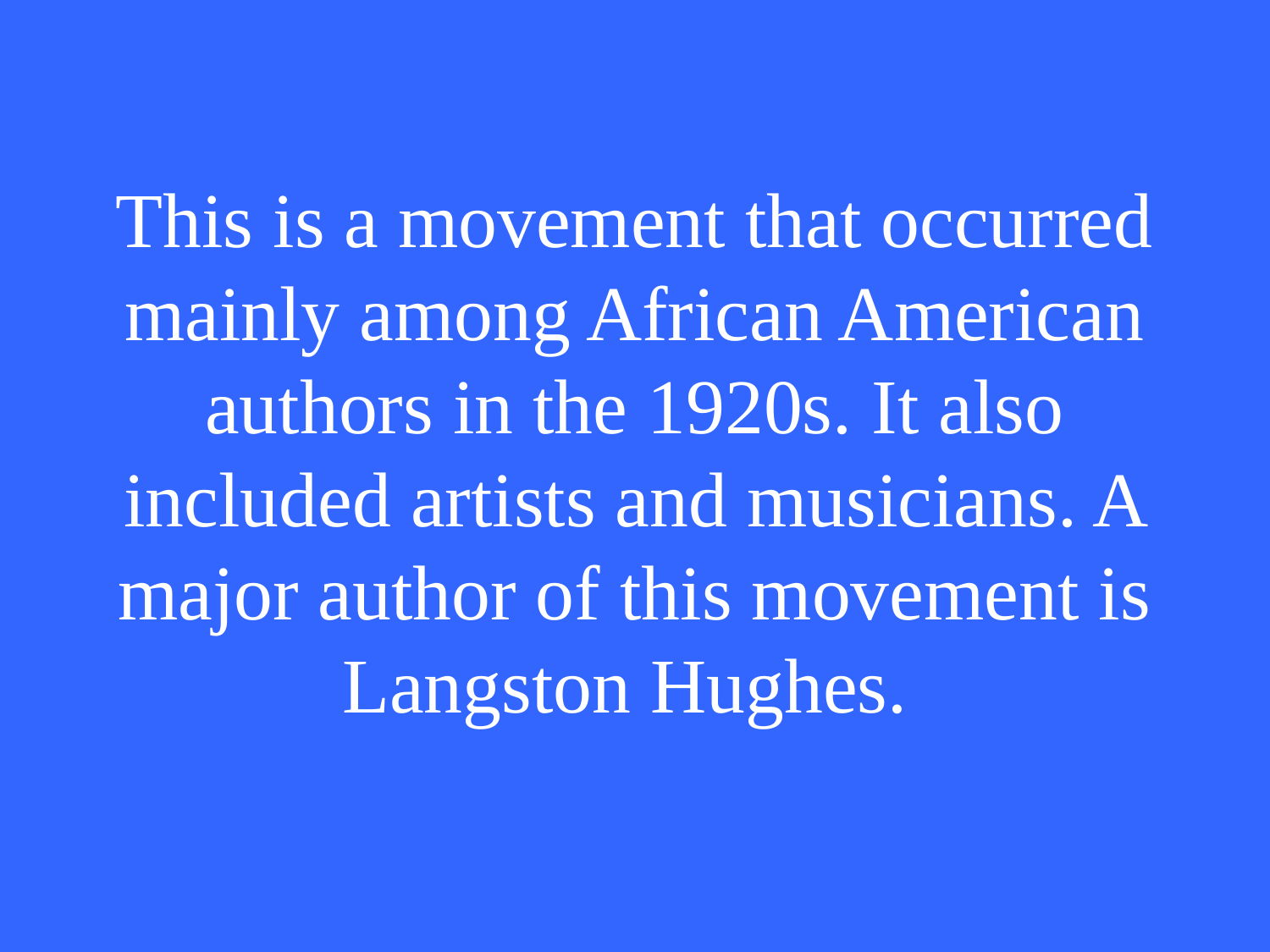

# This is a movement that occurred mainly among African American authors in the 1920s. It also included artists and musicians. A major author of this movement is Langston Hughes.